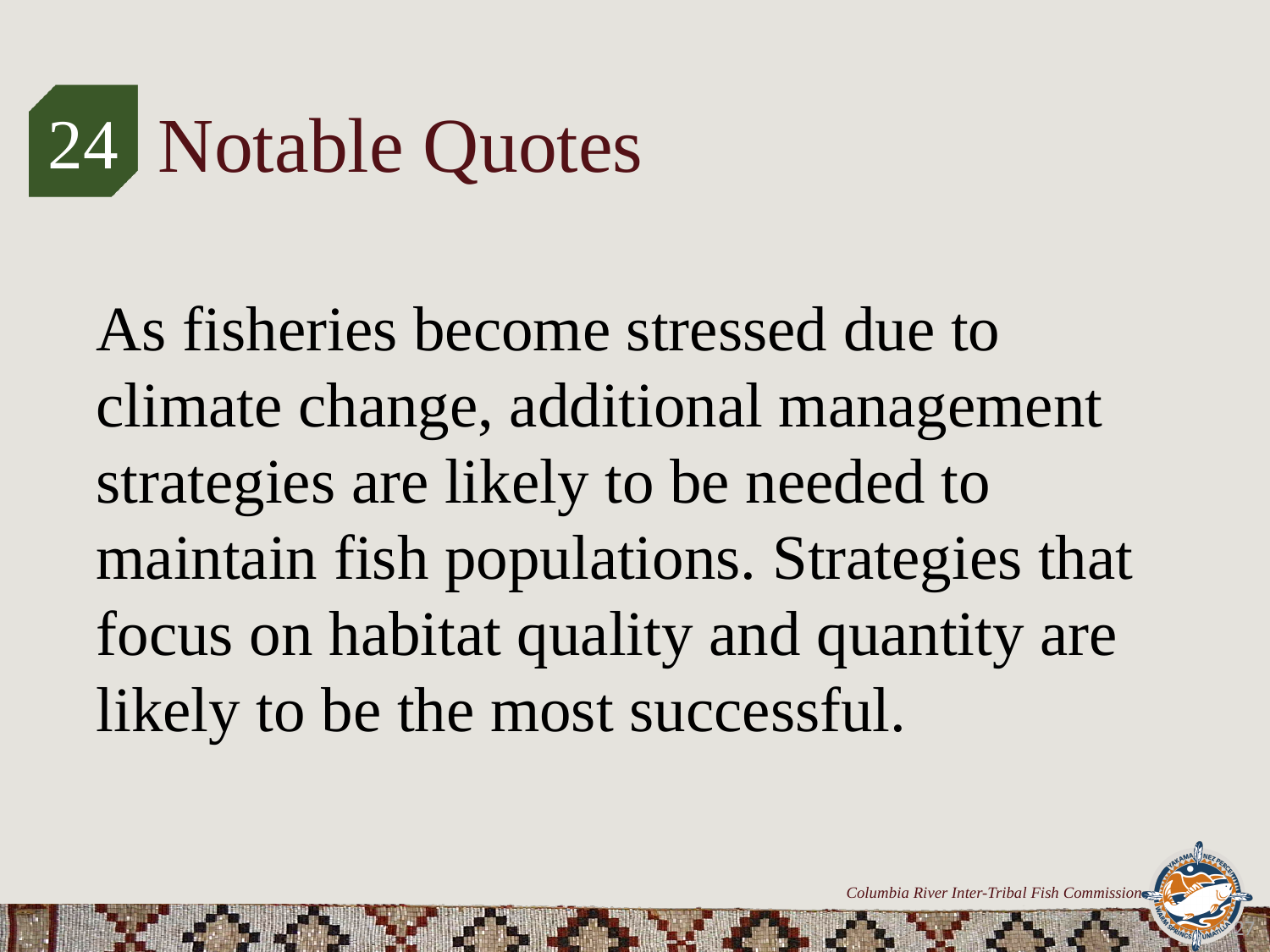

Notable Quotes
24
As fisheries become stressed due to climate change, additional management strategies are likely to be needed to maintain fish populations. Strategies that focus on habitat quality and quantity are likely to be the most successful.
27